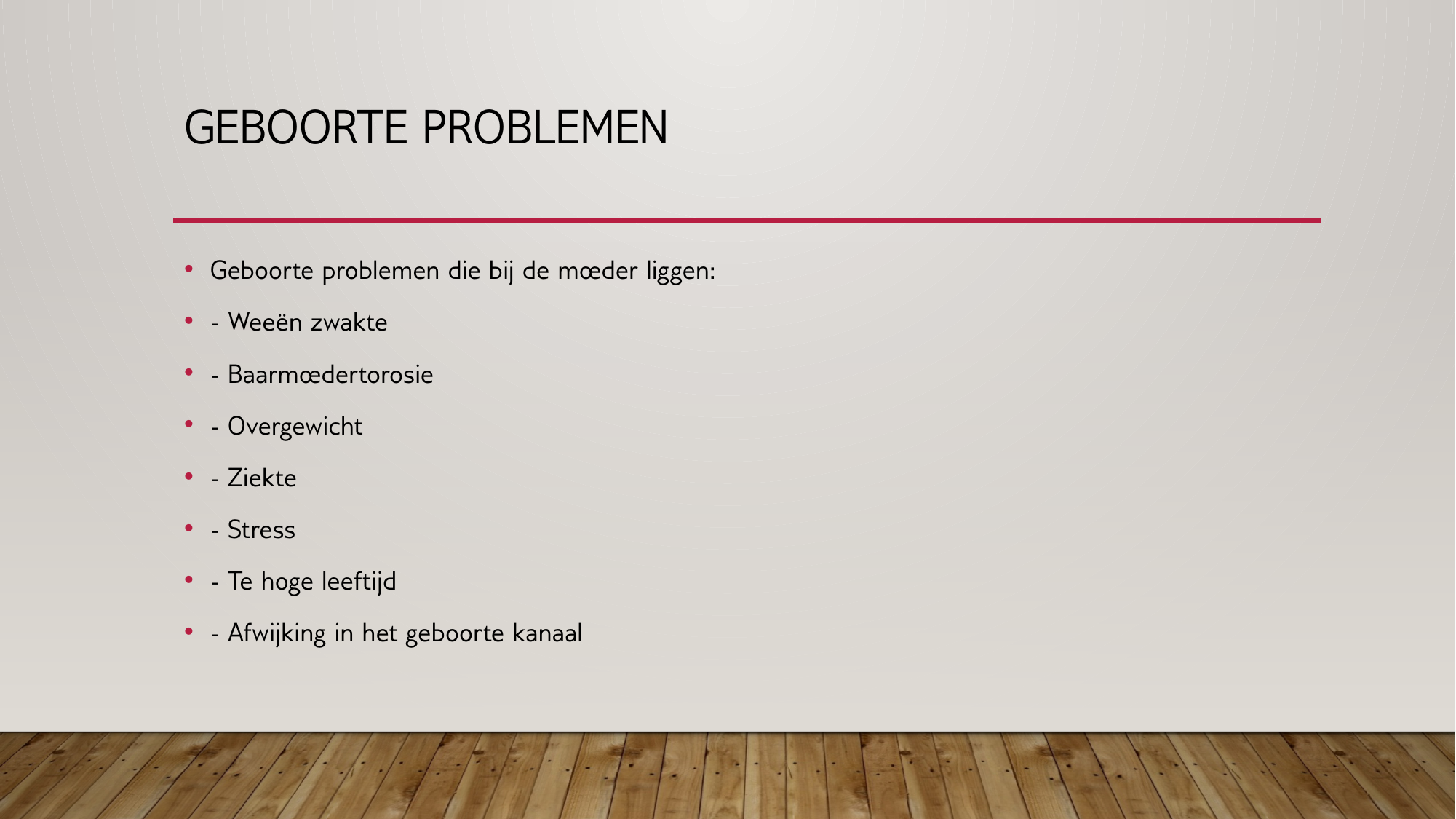

# Geboorte problemen
Geboorte problemen die bij de moeder liggen:
- Weeën zwakte
- Baarmoedertorosie
- Overgewicht
- Ziekte
- Stress
- Te hoge leeftijd
- Afwijking in het geboorte kanaal